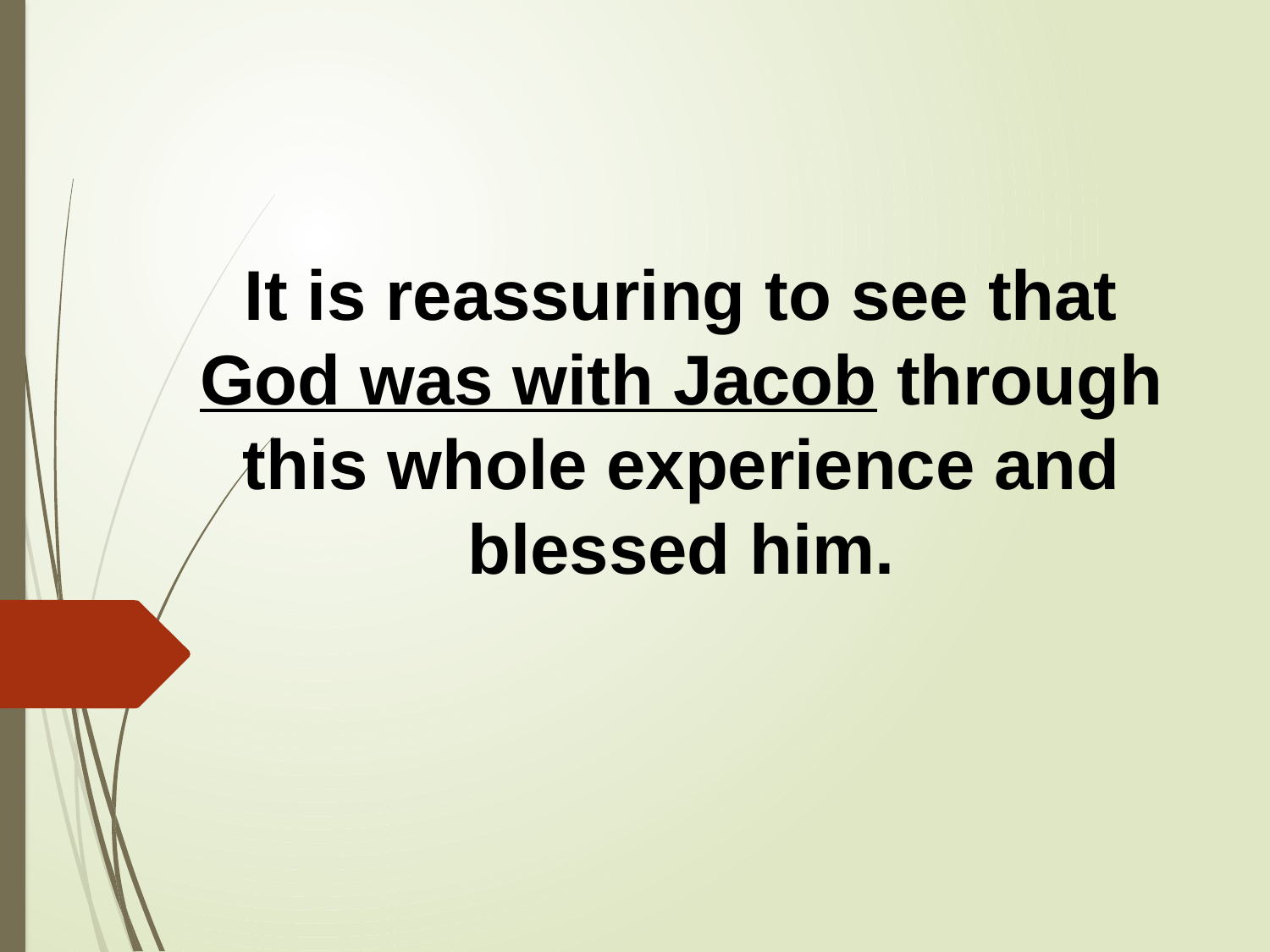

It is reassuring to see that God was with Jacob through this whole experience and blessed him.